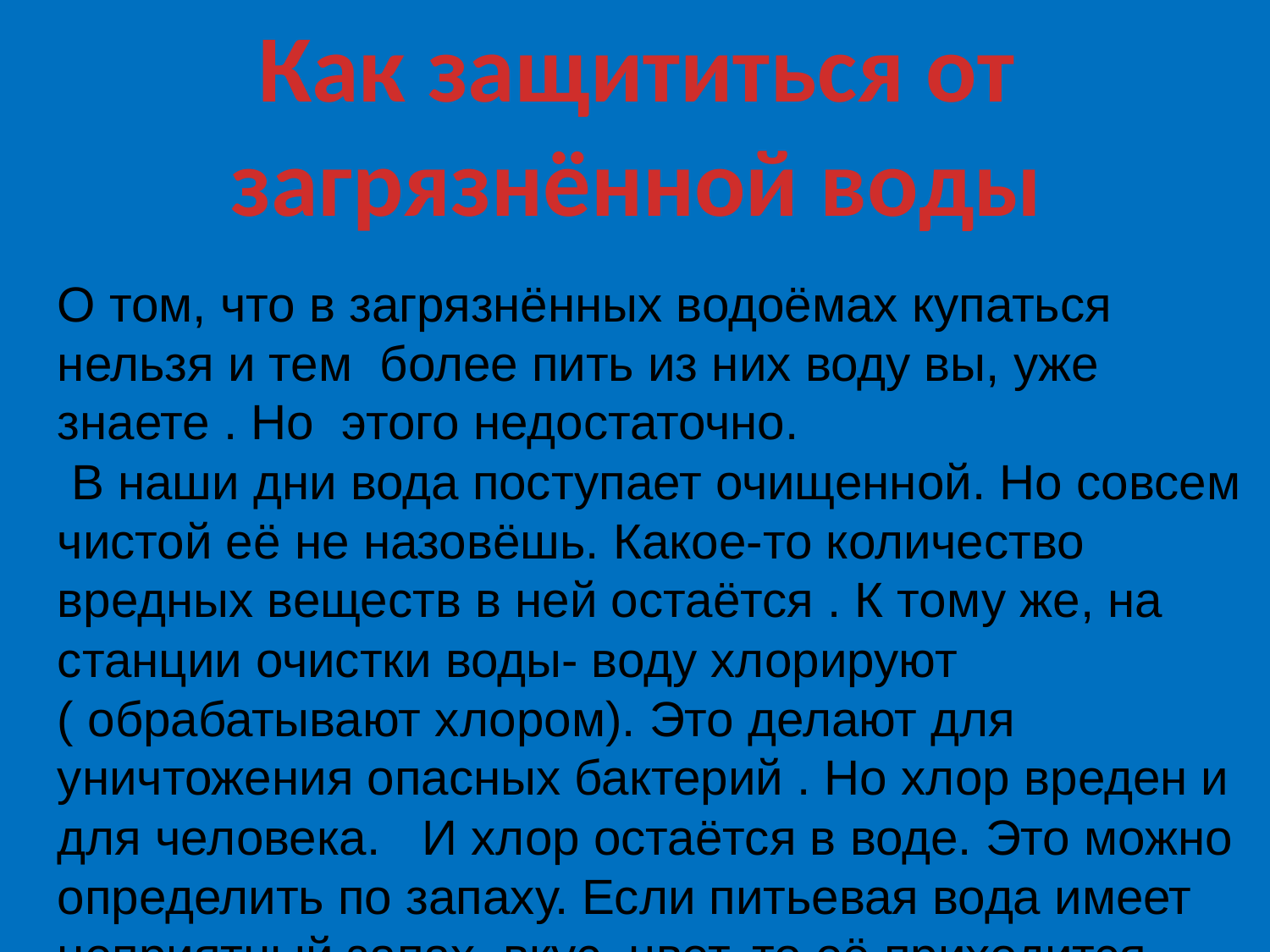

Как защититься от загрязнённой воды
О том, что в загрязнённых водоёмах купаться нельзя и тем  более пить из них воду вы, уже знаете . Но  этого недостаточно.
 В наши дни вода поступает очищенной. Но совсем чистой её не назовёшь. Какое-то количество вредных веществ в ней остаётся . К тому же, на станции очистки воды- воду хлорируют  ( обрабатывают хлором). Это делают для уничтожения опасных бактерий . Но хлор вреден и для человека.   И хлор остаётся в воде. Это можно определить по запаху. Если питьевая вода имеет неприятный запах, вкус, цвет, то её приходится дополнительно очищать бытовыми фильтрами ( они на следующем слайде).